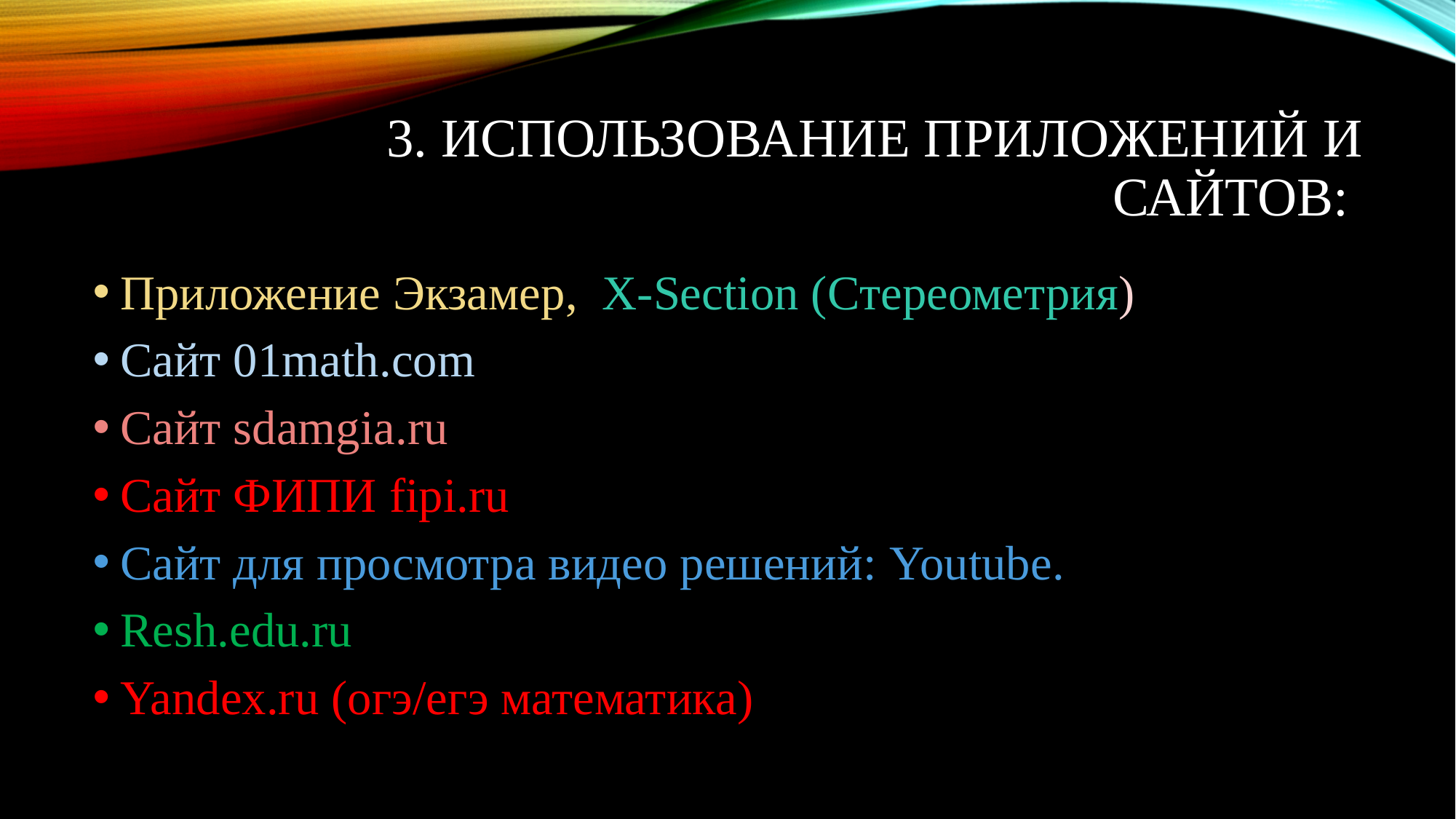

# 3. Использование приложений и сайтов:
Приложение Экзамер,  X-Section (Стереометрия)
Сайт 01math.com
Сайт sdamgia.ru
Сайт ФИПИ fipi.ru
Сайт для просмотра видео решений: Youtube.
Resh.edu.ru
Yandex.ru (огэ/егэ математика)